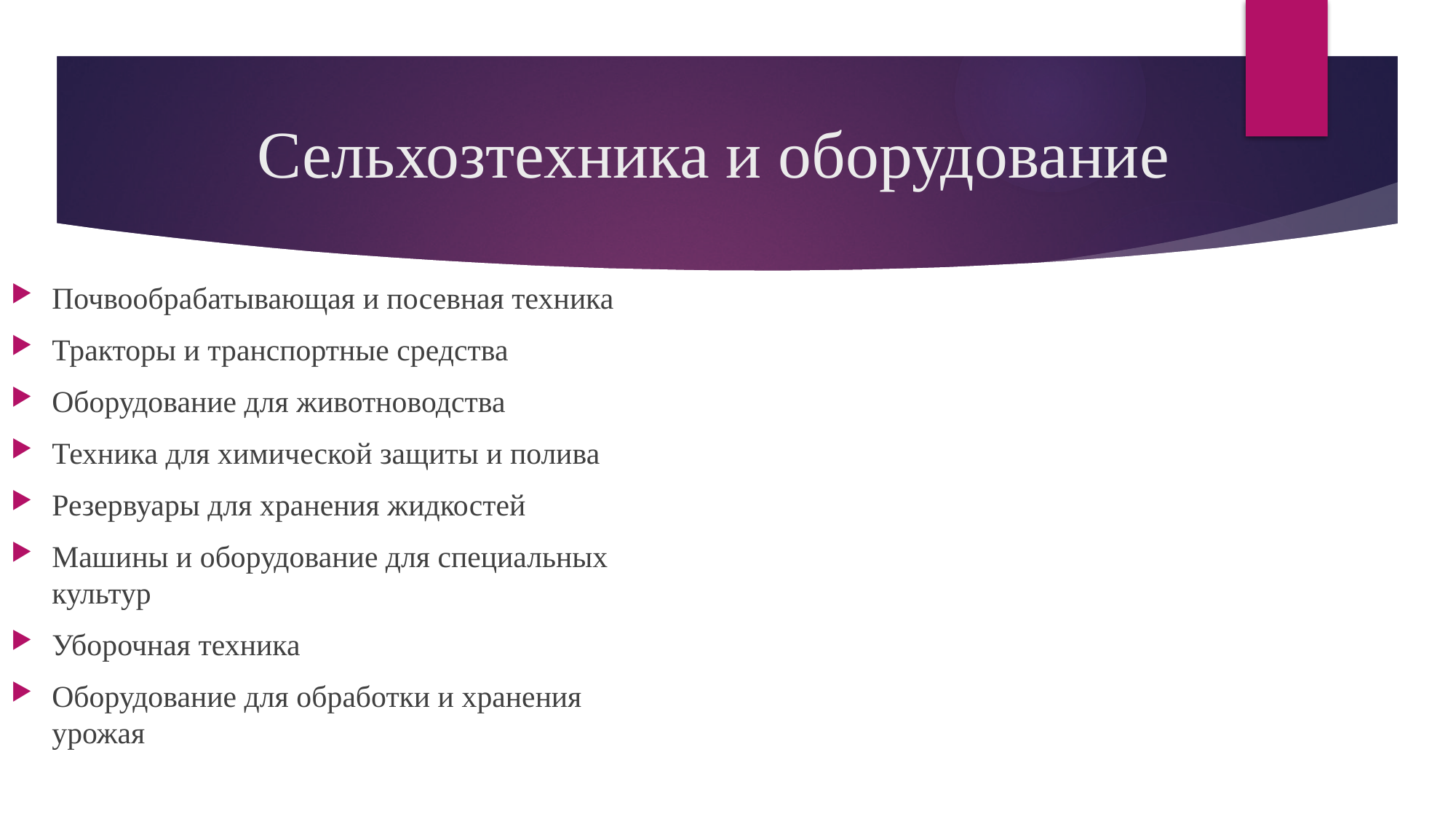

# Сельхозтехника и оборудование
Почвообрабатывающая и посевная техника
Тракторы и транспортные средства
Оборудование для животноводства
Техника для химической защиты и полива
Резервуары для хранения жидкостей
Машины и оборудование для специальных культур
Уборочная техника
Оборудование для обработки и хранения урожая